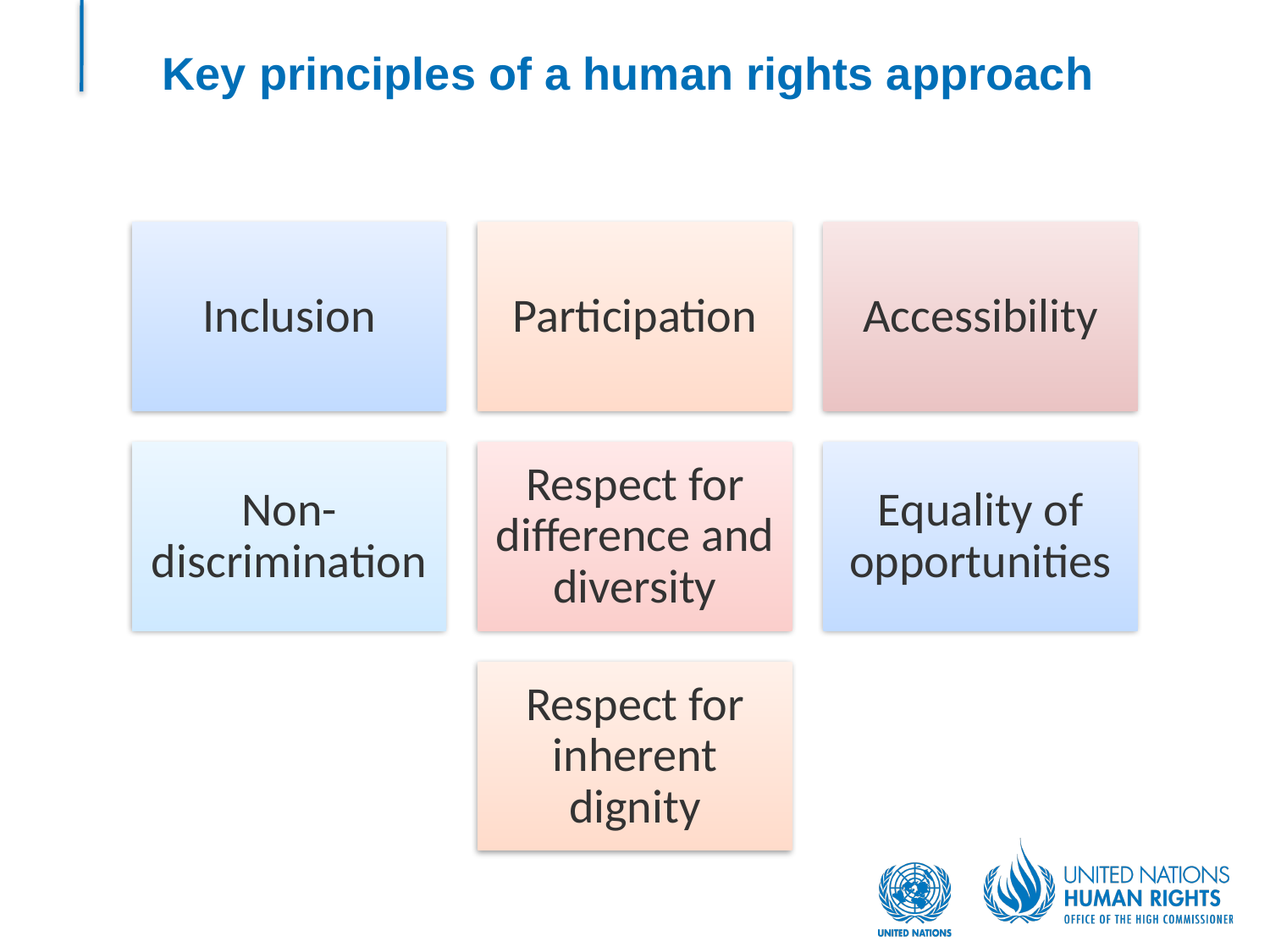

# Key principles of a human rights approach
Inclusion
Participation
Accessibility
Non-discrimination
Respect for difference and diversity
Equality of opportunities
Respect for inherent dignity